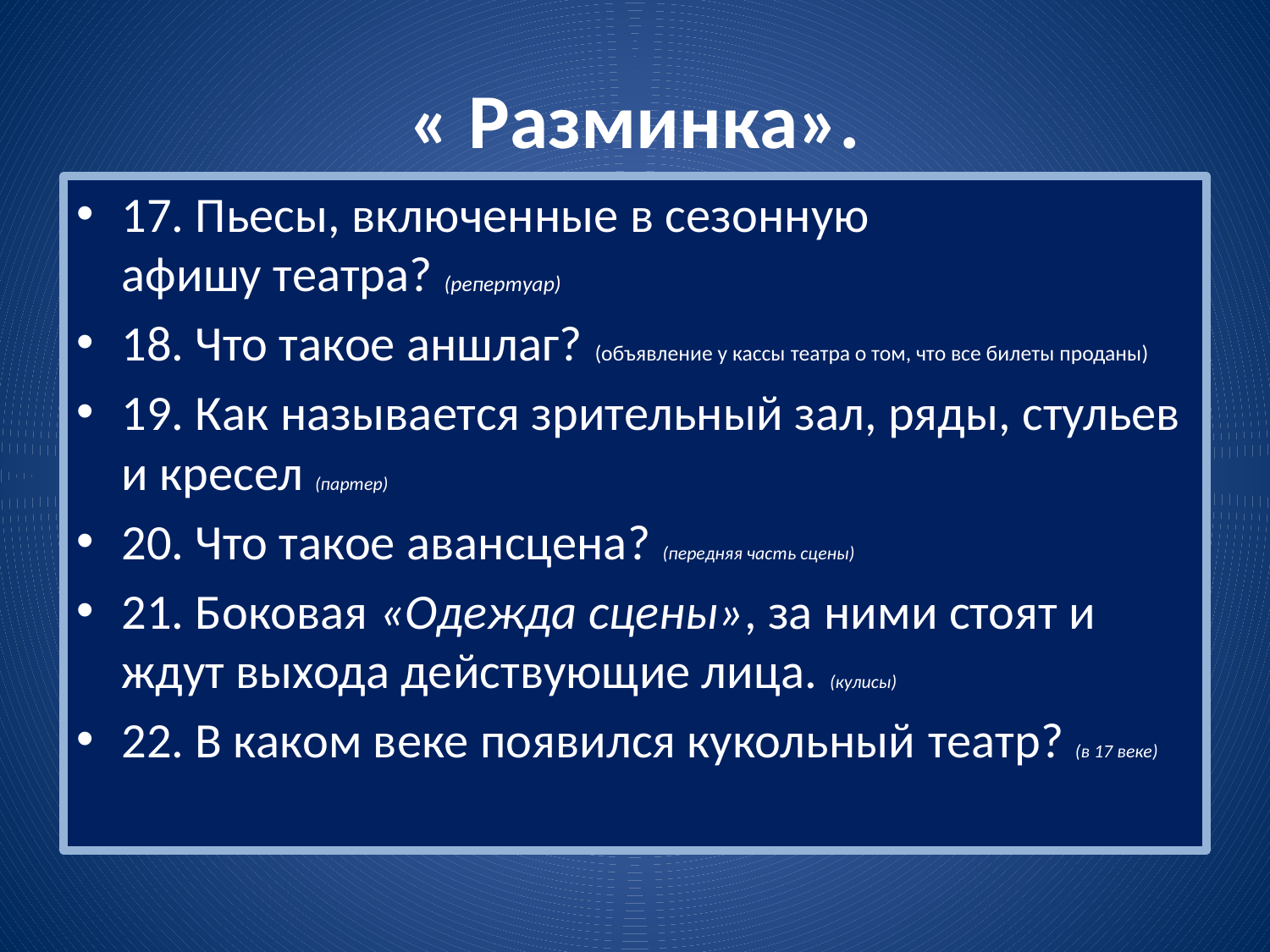

# « Разминка».
17. Пьесы, включенные в сезонную афишу театра? (репертуар)
18. Что такое аншлаг? (объявление у кассы театра о том, что все билеты проданы)
19. Как называется зрительный зал, ряды, стульев и кресел (партер)
20. Что такое авансцена? (передняя часть сцены)
21. Боковая «Одежда сцены», за ними стоят и ждут выхода действующие лица. (кулисы)
22. В каком веке появился кукольный театр? (в 17 веке)